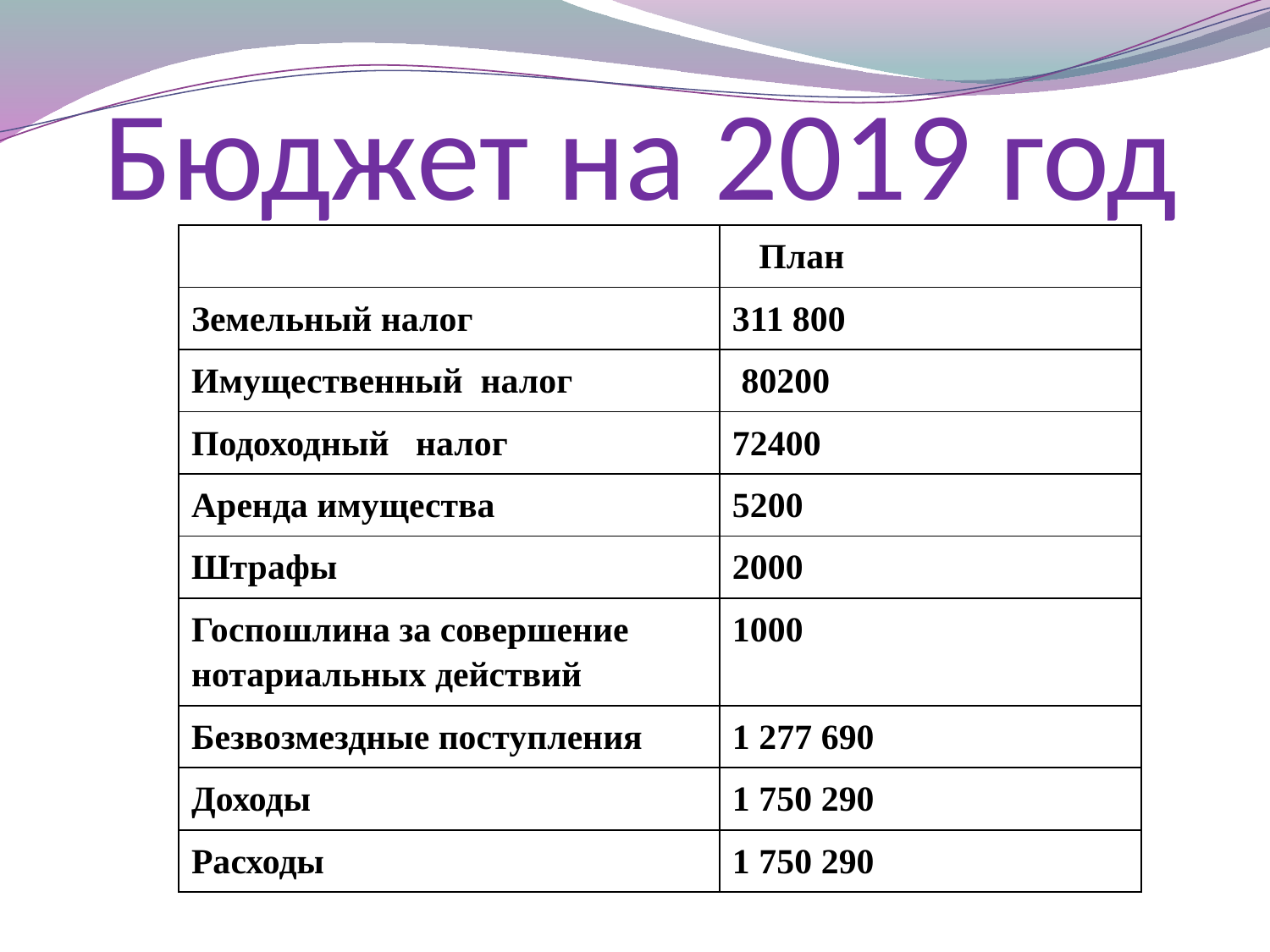

# Бюджет на 2019 год
|  | План |
| --- | --- |
| Земельный налог | 311 800 |
| Имущественный налог | 80200 |
| Подоходный налог | 72400 |
| Аренда имущества | 5200 |
| Штрафы | 2000 |
| Госпошлина за совершение нотариальных действий | 1000 |
| Безвозмездные поступления | 1 277 690 |
| Доходы | 1 750 290 |
| Расходы | 1 750 290 |